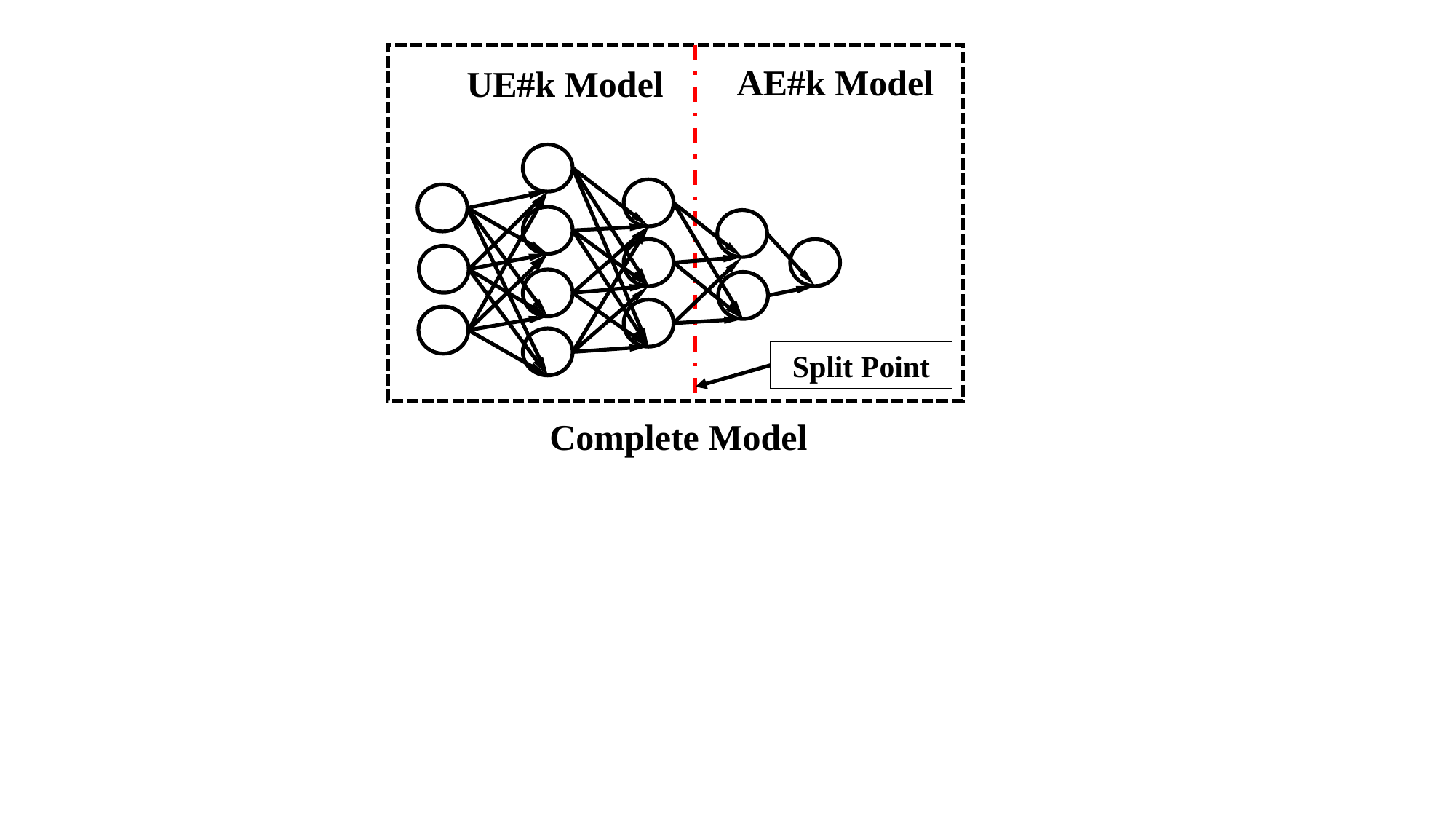

AE#k Model
UE#k Model

Split Point
Complete Model